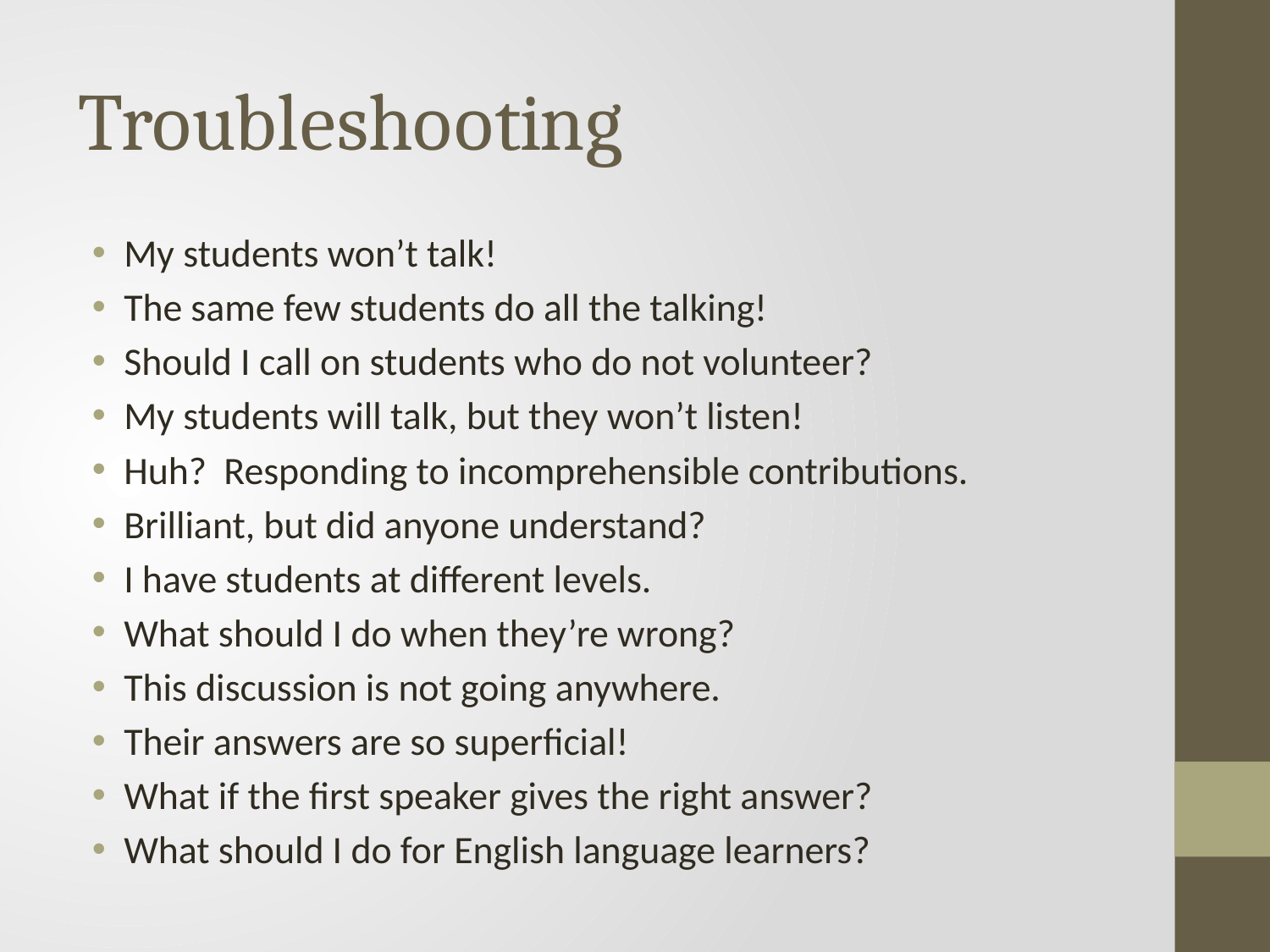

# Troubleshooting
My students won’t talk!
The same few students do all the talking!
Should I call on students who do not volunteer?
My students will talk, but they won’t listen!
Huh?  Responding to incomprehensible contributions.
Brilliant, but did anyone understand?
I have students at different levels.
What should I do when they’re wrong?
This discussion is not going anywhere.
Their answers are so superficial!
What if the first speaker gives the right answer?
What should I do for English language learners?